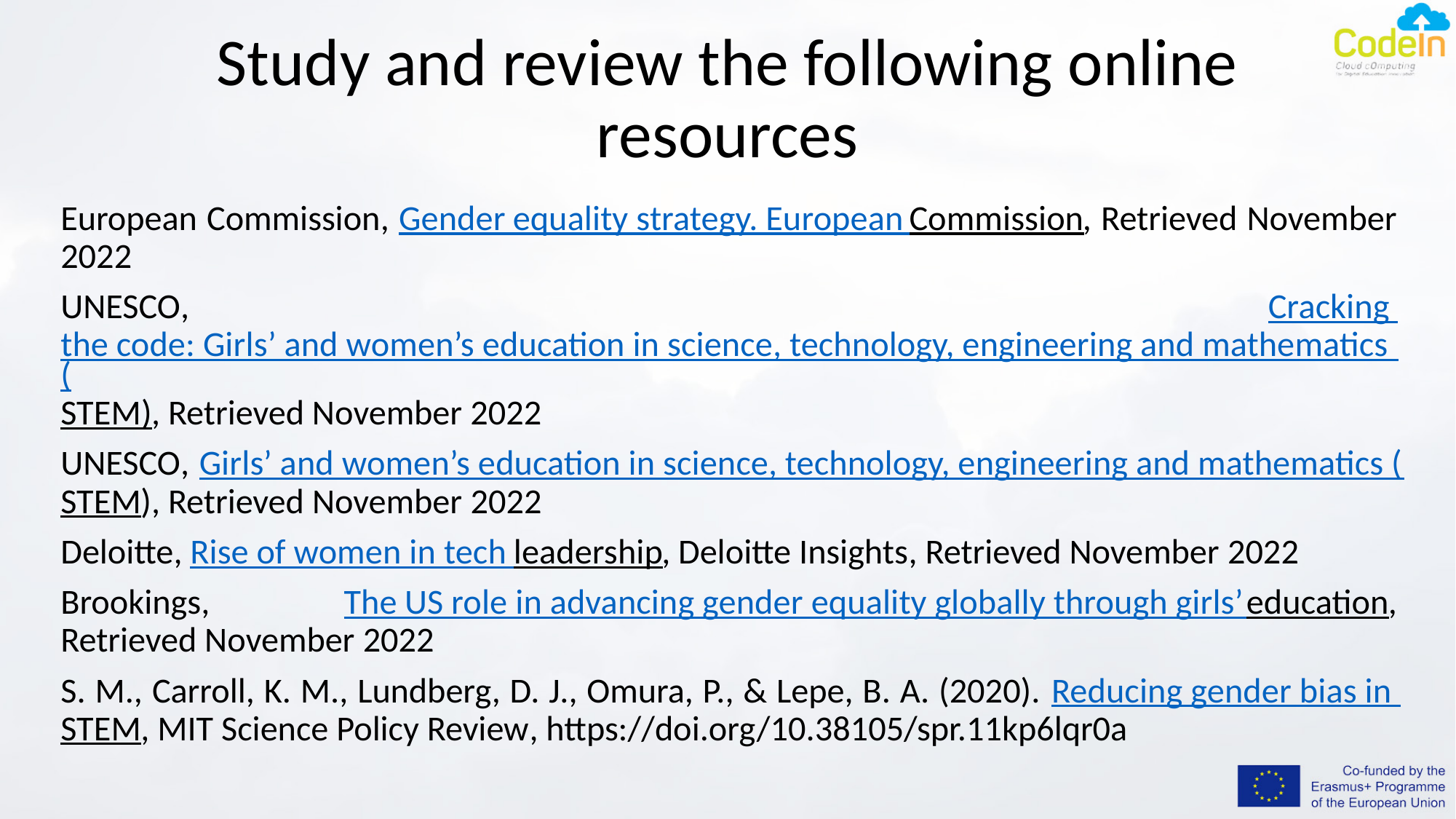

# Study and review the following online resources
European Commission, Gender equality strategy. European Commission, Retrieved November 2022
UNESCO, Cracking the code: Girls’ and women’s education in science, technology, engineering and mathematics (STEM), Retrieved November 2022
UNESCO, Girls’ and women’s education in science, technology, engineering and mathematics (STEM), Retrieved November 2022
Deloitte, Rise of women in tech leadership, Deloitte Insights, Retrieved November 2022
Brookings, The US role in advancing gender equality globally through girls’ education, Retrieved November 2022
S. M., Carroll, K. M., Lundberg, D. J., Omura, P., & Lepe, B. A. (2020). Reducing gender bias in STEM, MIT Science Policy Review, https://doi.org/10.38105/spr.11kp6lqr0a